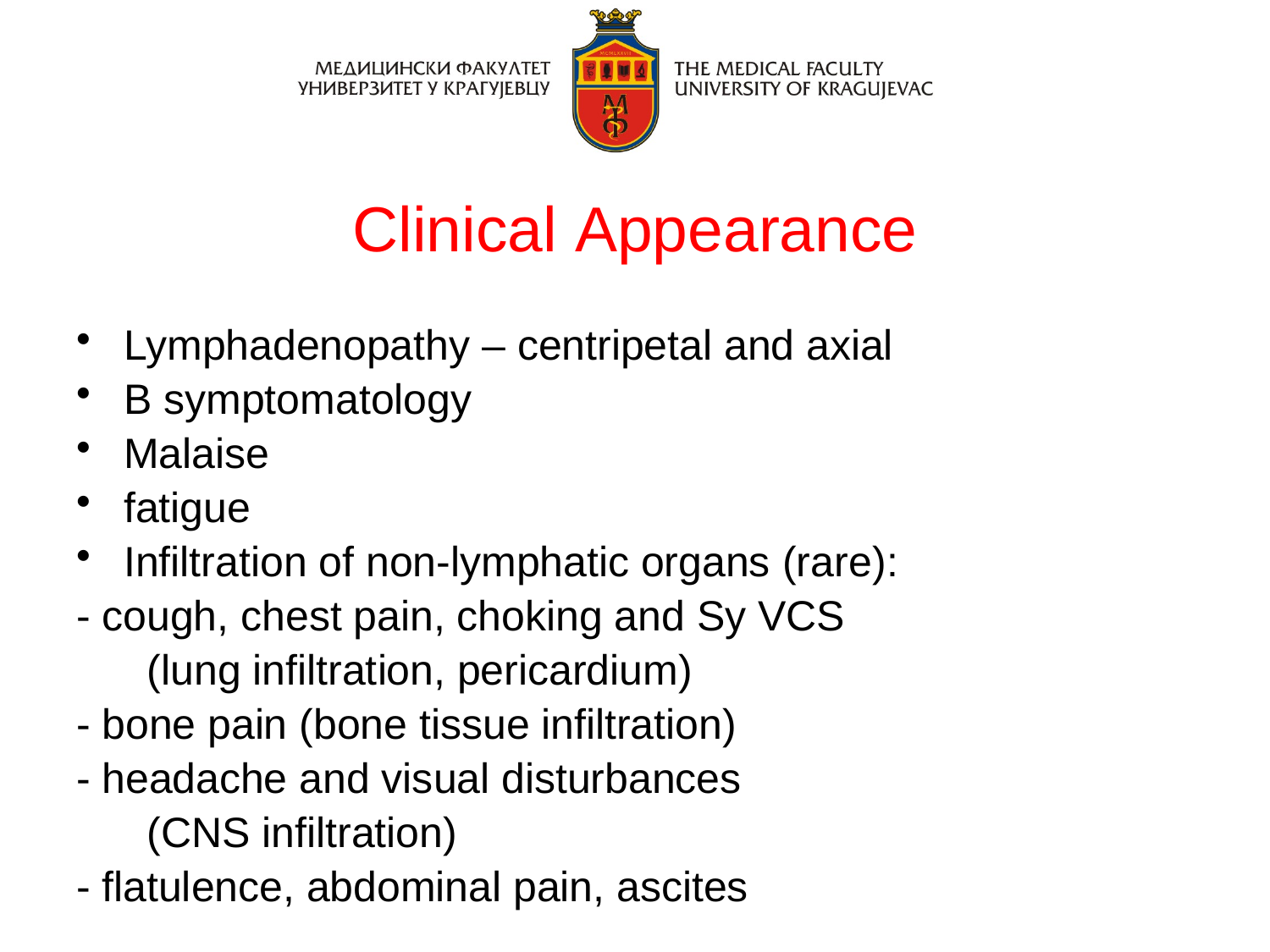

Clinical Appearance
Lymphadenopathy – centripetal and axial
B symptomatology
Malaise
fatigue
Infiltration of non-lymphatic organs (rare):
- cough, chest pain, choking and Sy VCS
      (lung infiltration, pericardium)
- bone pain (bone tissue infiltration)
- headache and visual disturbances
      (CNS infiltration)
- flatulence, abdominal pain, ascites